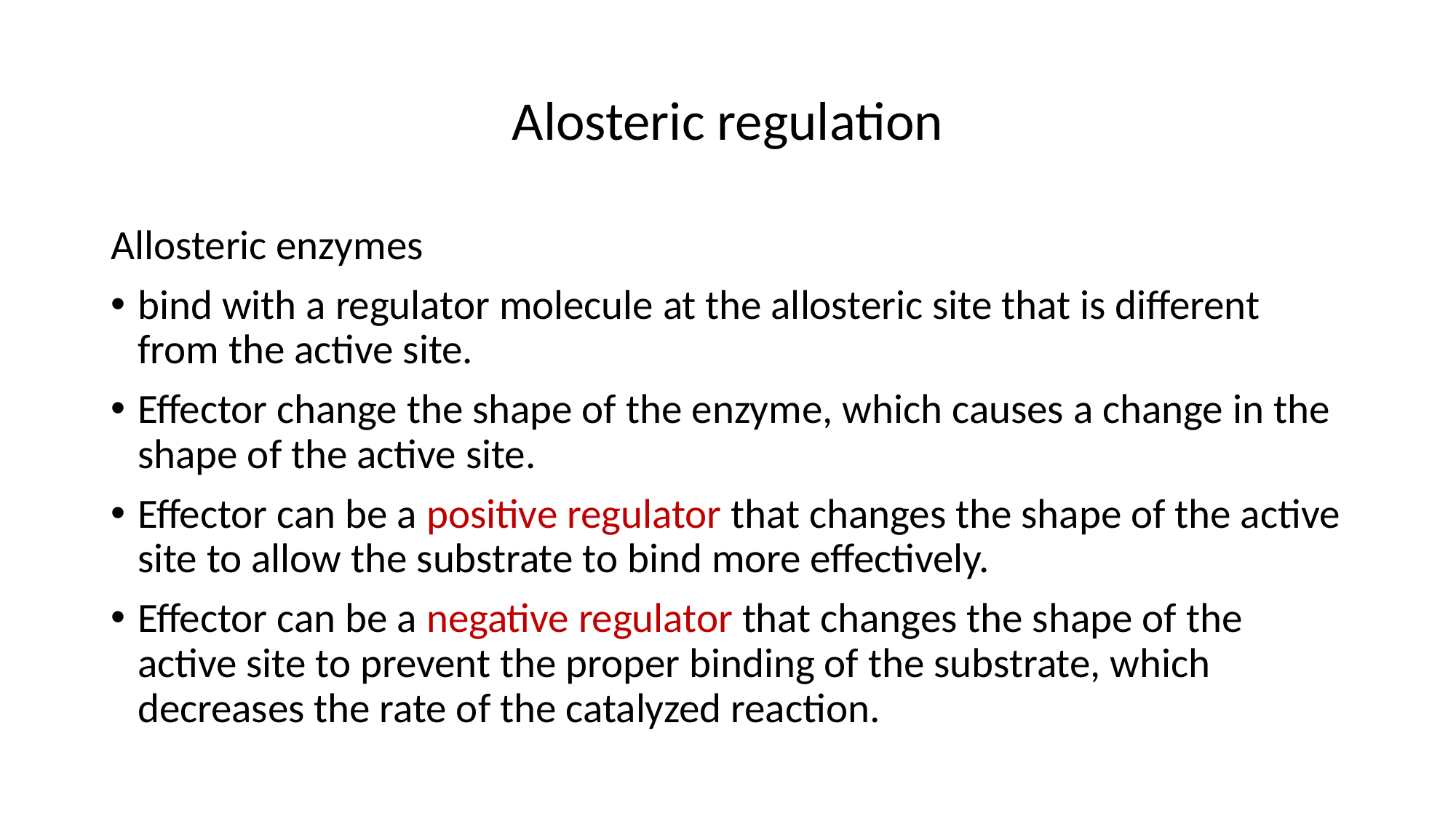

# Alosteric regulation
Allosteric enzymes
bind with a regulator molecule at the allosteric site that is different from the active site.
Effector change the shape of the enzyme, which causes a change in the shape of the active site.
Effector can be a positive regulator that changes the shape of the active site to allow the substrate to bind more effectively.
Effector can be a negative regulator that changes the shape of the active site to prevent the proper binding of the substrate, which decreases the rate of the catalyzed reaction.